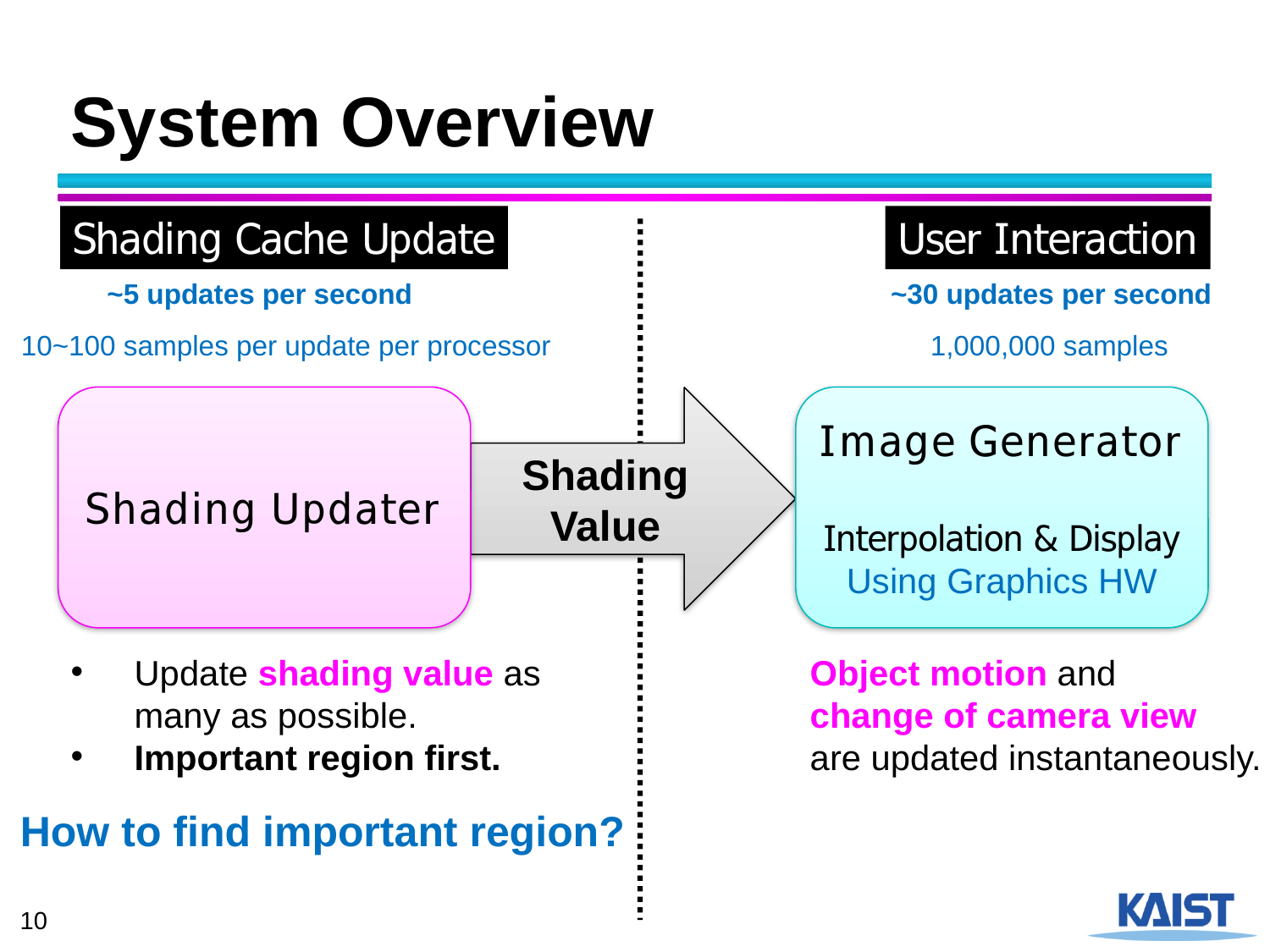

# System Overview
Shading Cache Update
User Interaction
~5 updates per second
~30 updates per second
10~100 samples per update per processor
1,000,000 samples
Shading Updater
Image Generator

Interpolation & Display
Using Graphics HW
Shading Value
Update shading value as many as possible.
Important region first.
Object motion and
change of camera view
are updated instantaneously.
How to find important region?